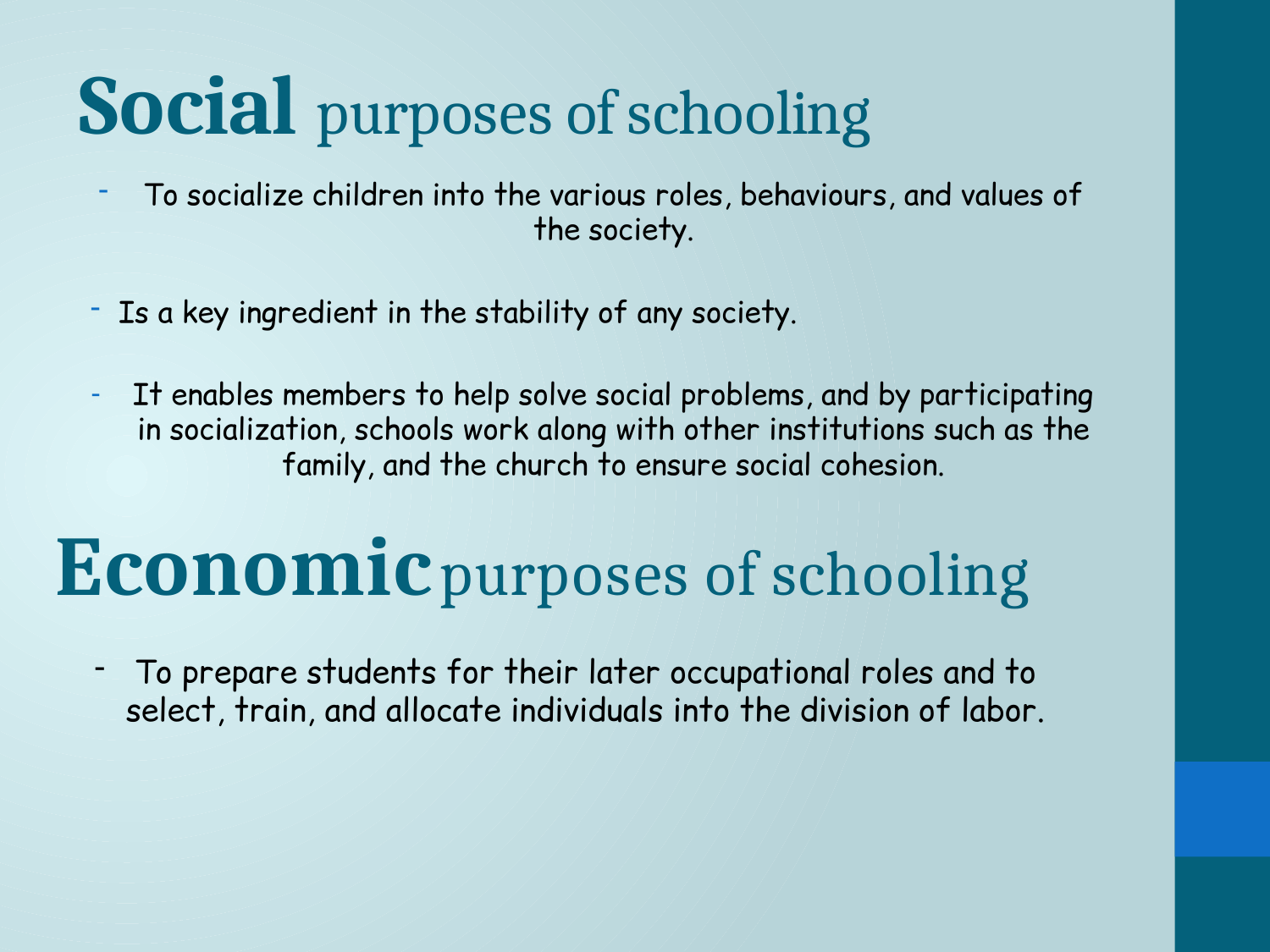

# Social purposes of schooling
To socialize children into the various roles, behaviours, and values of the society.

Is a key ingredient in the stability of any society.

It enables members to help solve social problems, and by participating in socialization, schools work along with other institutions such as the family, and the church to ensure social cohesion.
Economic purposes of schooling
To prepare students for their later occupational roles and to select, train, and allocate individuals into the division of labor.